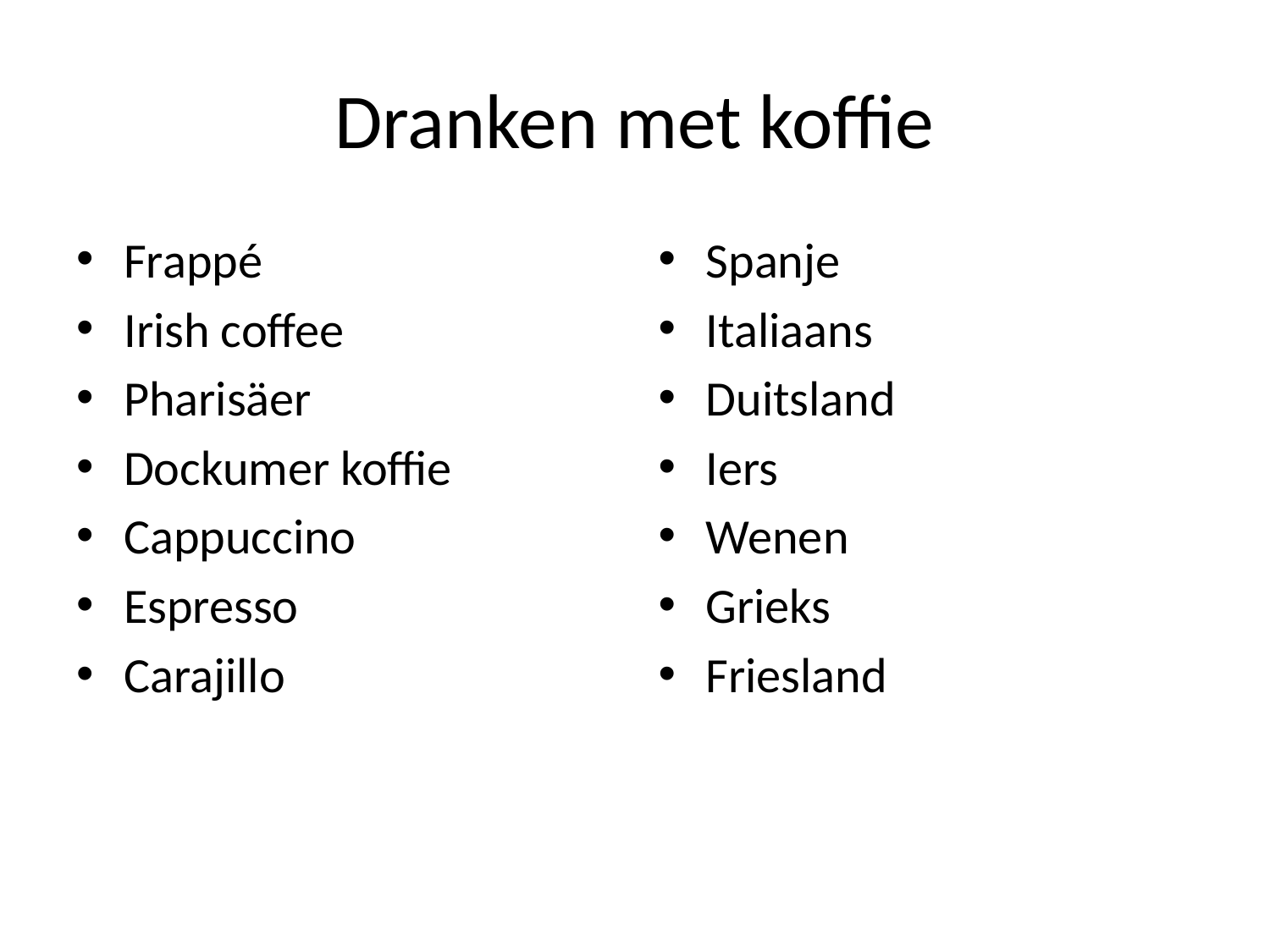

# Dranken met koffie
Frappé
Irish coffee
Pharisäer
Dockumer koffie
Cappuccino
Espresso
Carajillo

Spanje
Italiaans
Duitsland
Iers
Wenen
Grieks
Friesland